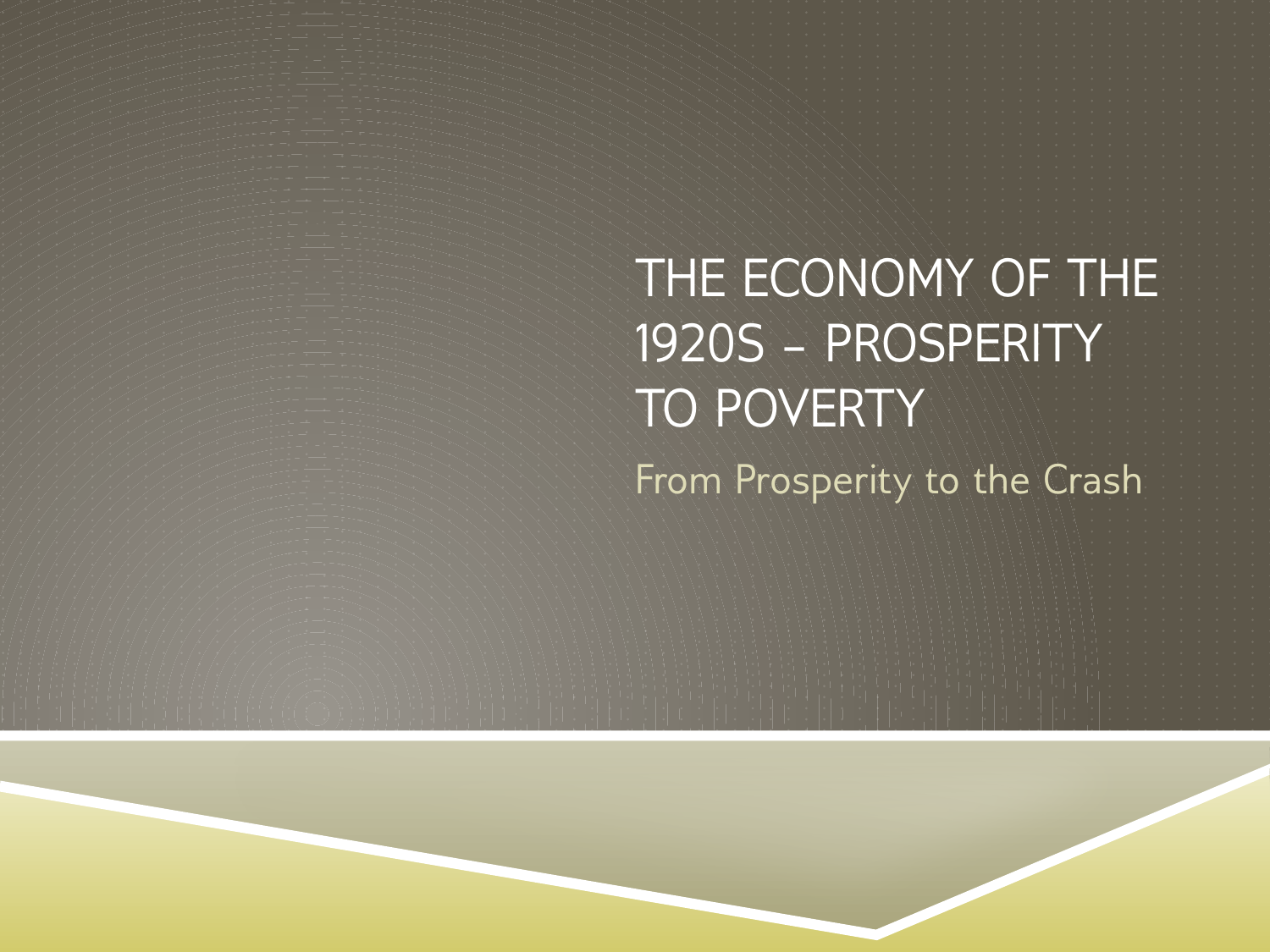

# The Economy of the 1920s – Prosperity to Poverty
From Prosperity to the Crash